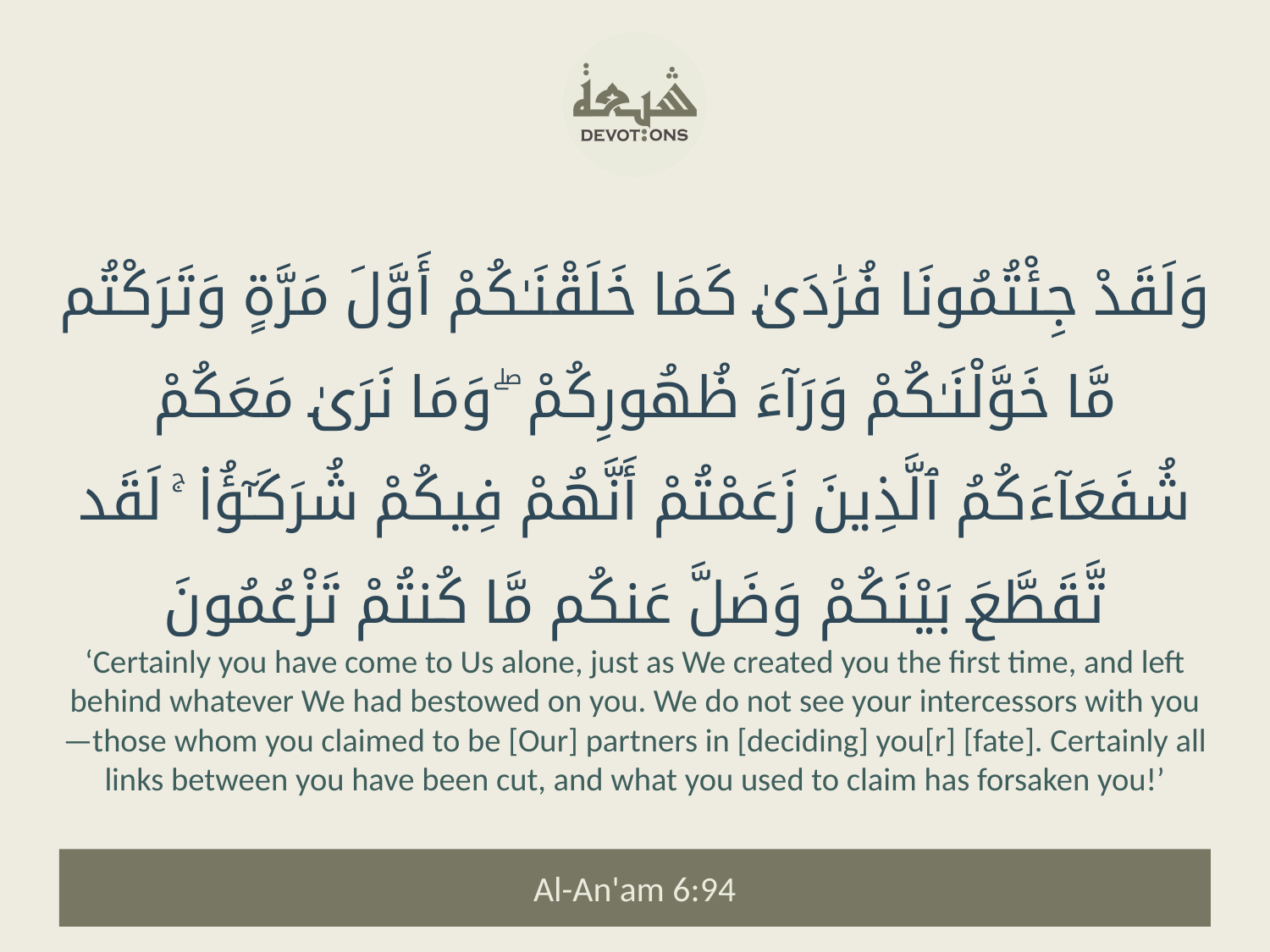

وَلَقَدْ جِئْتُمُونَا فُرَٰدَىٰ كَمَا خَلَقْنَـٰكُمْ أَوَّلَ مَرَّةٍ وَتَرَكْتُم مَّا خَوَّلْنَـٰكُمْ وَرَآءَ ظُهُورِكُمْ ۖ وَمَا نَرَىٰ مَعَكُمْ شُفَعَآءَكُمُ ٱلَّذِينَ زَعَمْتُمْ أَنَّهُمْ فِيكُمْ شُرَكَـٰٓؤُا۟ ۚ لَقَد تَّقَطَّعَ بَيْنَكُمْ وَضَلَّ عَنكُم مَّا كُنتُمْ تَزْعُمُونَ
‘Certainly you have come to Us alone, just as We created you the first time, and left behind whatever We had bestowed on you. We do not see your intercessors with you—those whom you claimed to be [Our] partners in [deciding] you[r] [fate]. Certainly all links between you have been cut, and what you used to claim has forsaken you!’
Al-An'am 6:94